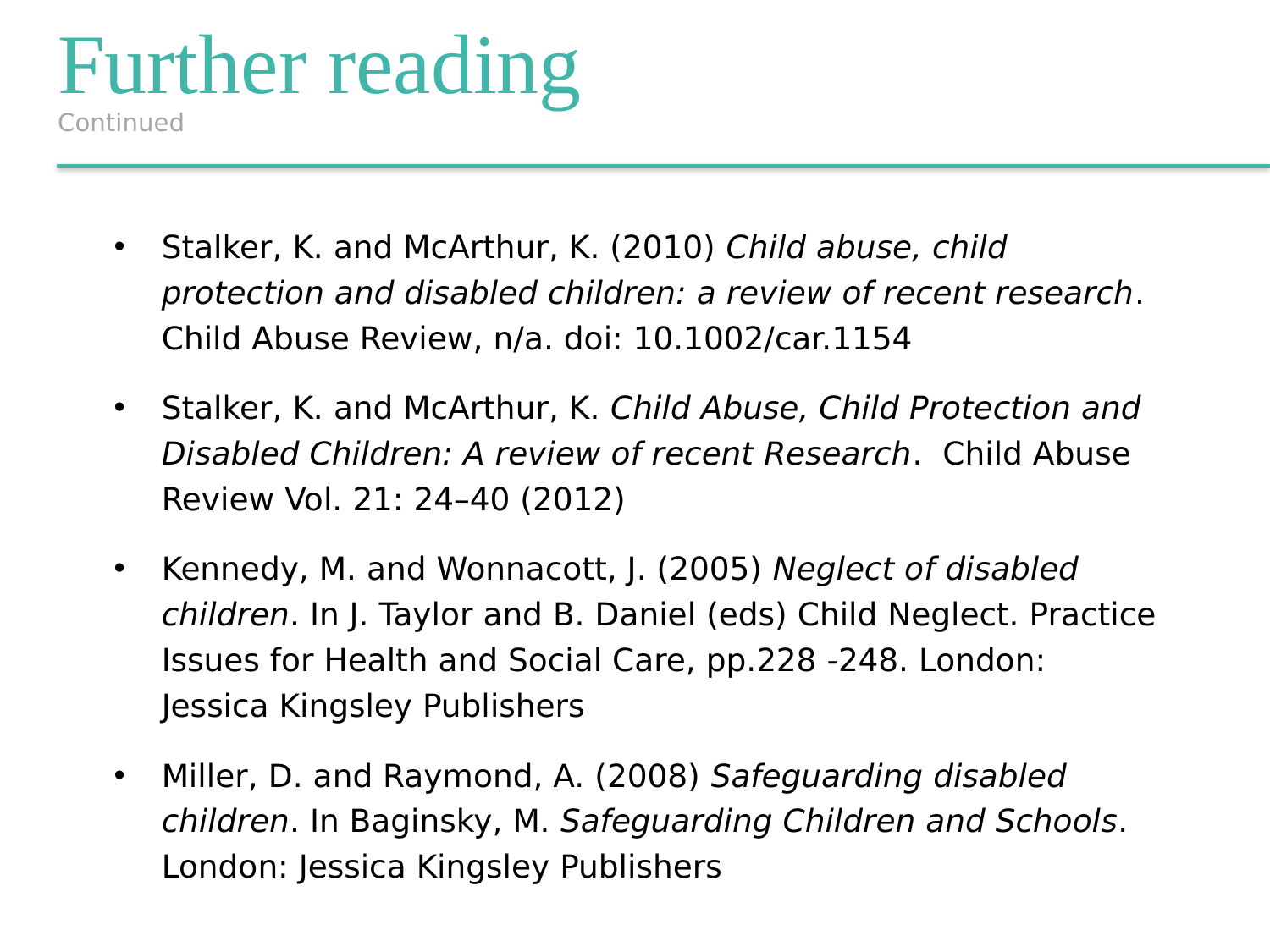

Further reading
Continued
Stalker, K. and McArthur, K. (2010) Child abuse, child protection and disabled children: a review of recent research. Child Abuse Review, n/a. doi: 10.1002/car.1154
Stalker, K. and McArthur, K. Child Abuse, Child Protection and Disabled Children: A review of recent Research.  Child Abuse Review Vol. 21: 24–40 (2012)
Kennedy, M. and Wonnacott, J. (2005) Neglect of disabled children. In J. Taylor and B. Daniel (eds) Child Neglect. Practice Issues for Health and Social Care, pp.228 -248. London: Jessica Kingsley Publishers
Miller, D. and Raymond, A. (2008) Safeguarding disabled children. In Baginsky, M. Safeguarding Children and Schools. London: Jessica Kingsley Publishers